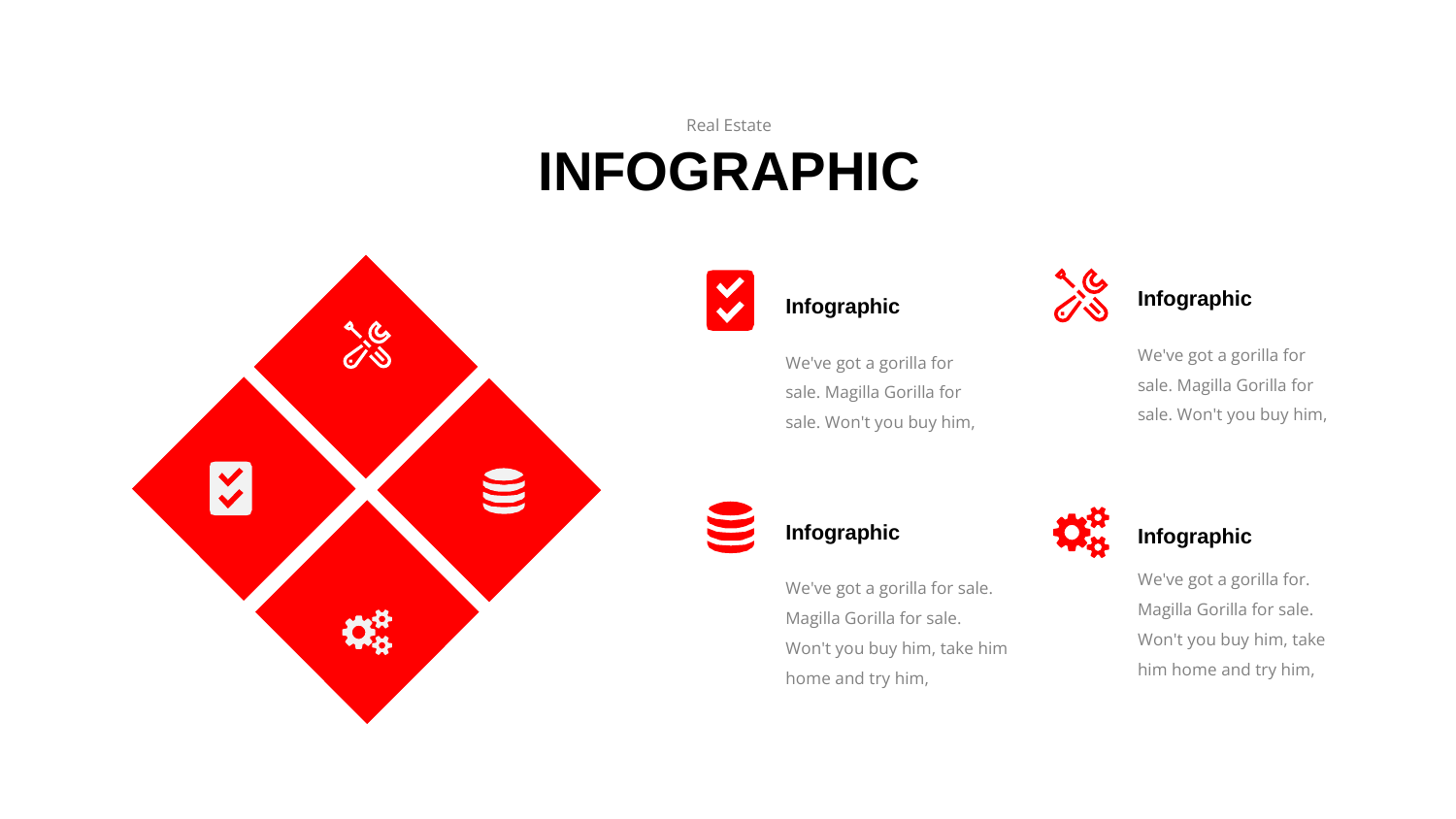

Real Estate
INFOGRAPHIC
Infographic

Infographic

We've got a gorilla for sale. Magilla Gorilla for sale. Won't you buy him,
We've got a gorilla for sale. Magilla Gorilla for sale. Won't you buy him,

Infographic

Infographic

We've got a gorilla for. Magilla Gorilla for sale. Won't you buy him, take him home and try him,
We've got a gorilla for sale. Magilla Gorilla for sale. Won't you buy him, take him home and try him,